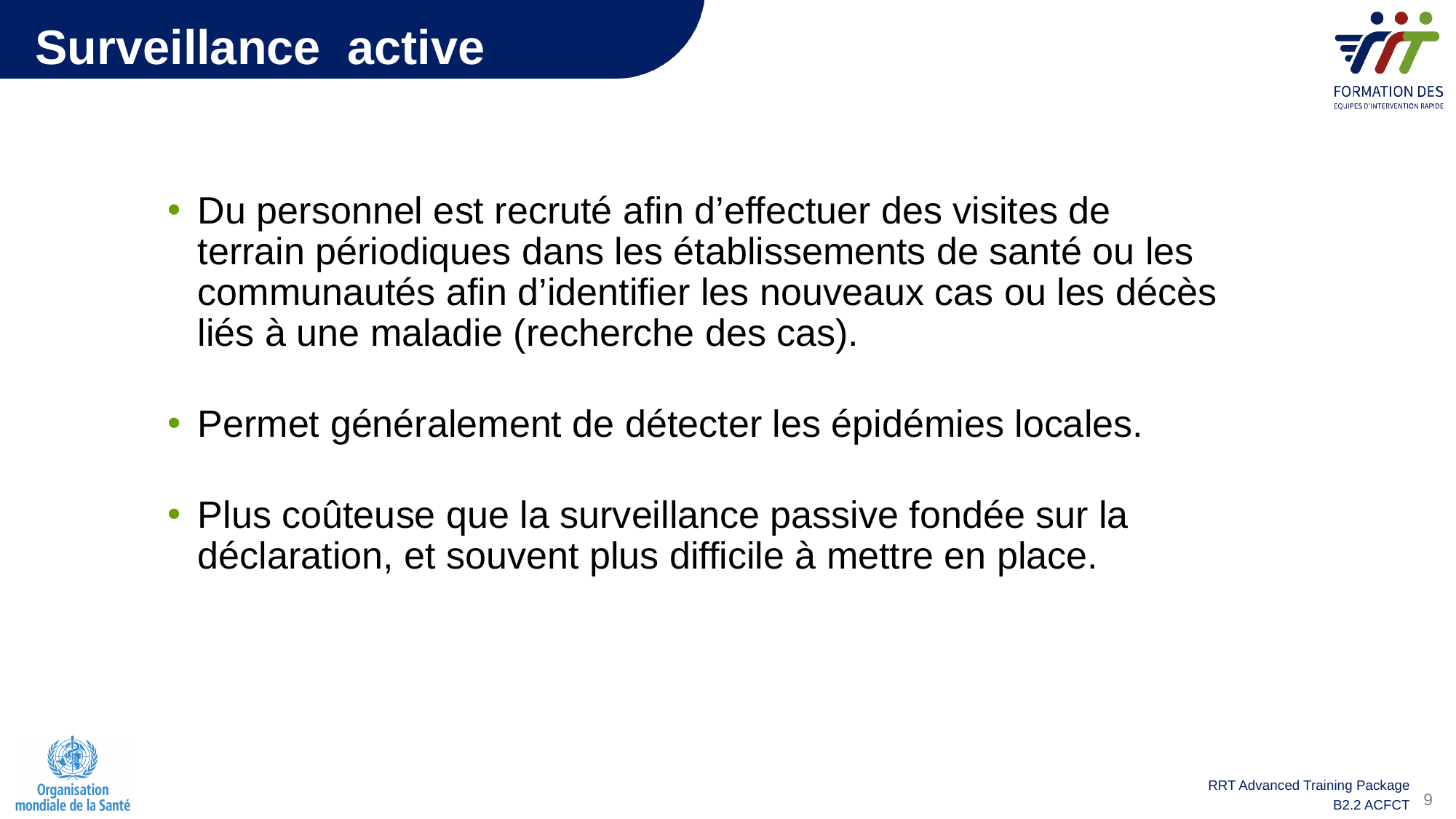

Surveillance  active
Du personnel est recruté afin d’effectuer des visites de terrain périodiques dans les établissements de santé ou les communautés afin d’identifier les nouveaux cas ou les décès liés à une maladie (recherche des cas).

Permet généralement de détecter les épidémies locales.

Plus coûteuse que la surveillance passive fondée sur la déclaration, et souvent plus difficile à mettre en place.